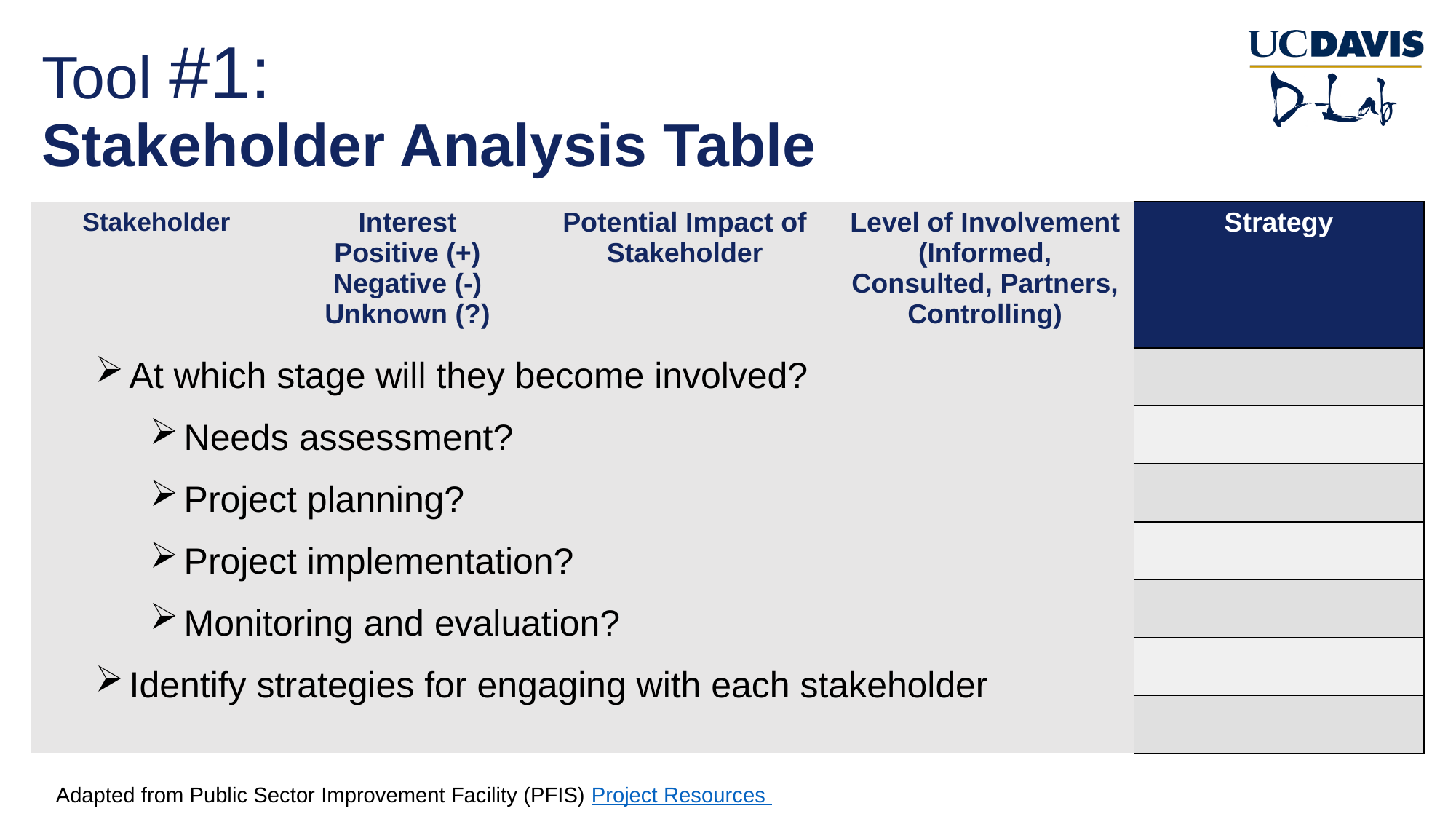

# Tool #1: Stakeholder Analysis Table
| Stakeholder | Interest Positive (+) Negative (-) Unknown (?) | Potential Impact of Stakeholder | Level of Involvement (Informed, Consulted, Partners, Controlling) | Strategy |
| --- | --- | --- | --- | --- |
|  |  |  |  |  |
|  |  |  |  |  |
|  |  |  |  |  |
|  |  |  |  |  |
|  |  |  |  |  |
|  |  |  |  |  |
|  |  |  |  |  |
At which stage will they become involved?
Needs assessment?
Project planning?
Project implementation?
Monitoring and evaluation?
Identify strategies for engaging with each stakeholder

Adapted from Public Sector Improvement Facility (PFIS) Project Resources